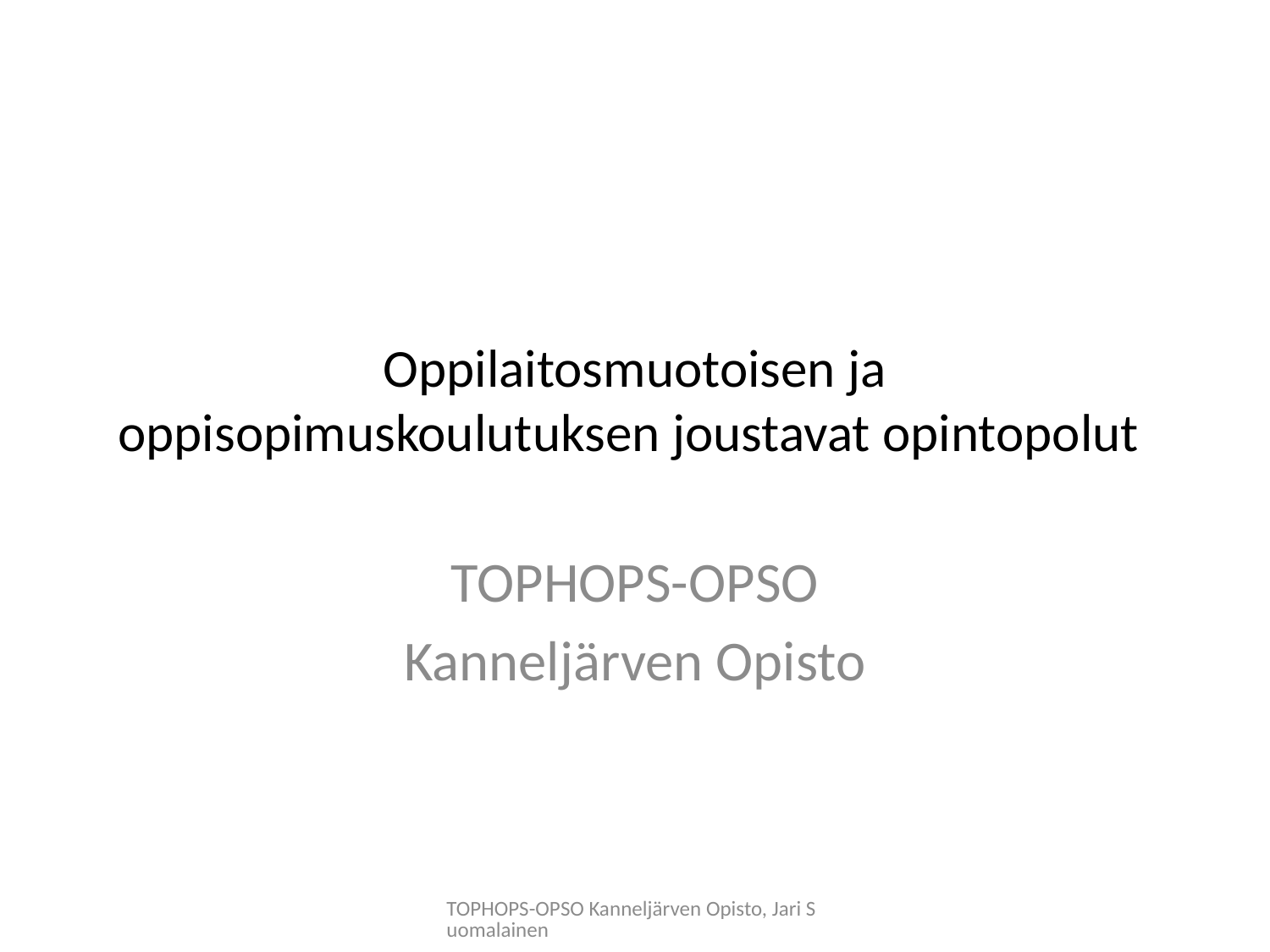

# Oppilaitosmuotoisen ja oppisopimuskoulutuksen joustavat opintopolut
TOPHOPS-OPSO
Kanneljärven Opisto
TOPHOPS-OPSO Kanneljärven Opisto, Jari Suomalainen